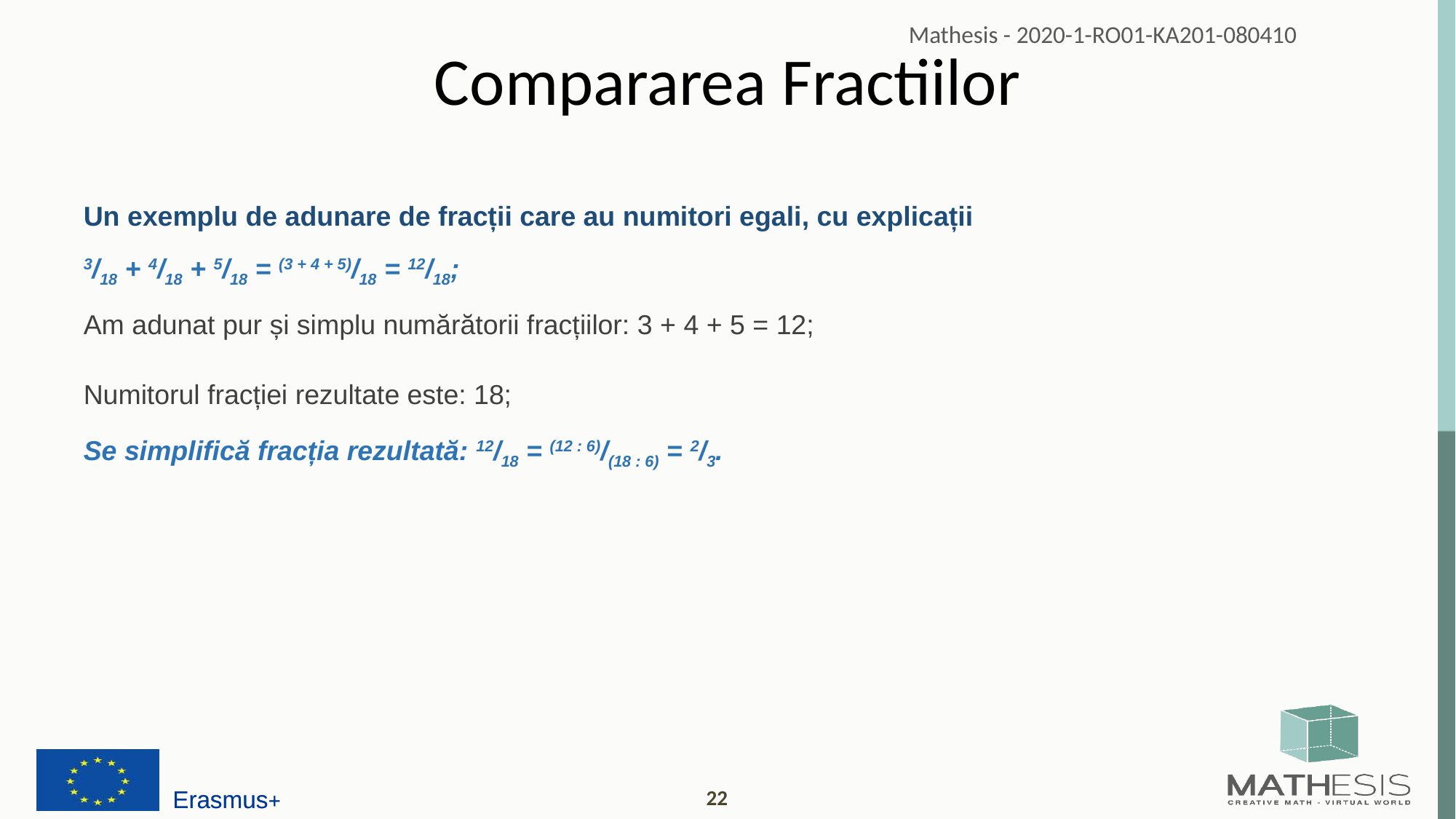

# Compararea Fractiilor
Un exemplu de adunare de fracții care au numitori egali, cu explicații
3/18 + 4/18 + 5/18 = (3 + 4 + 5)/18 = 12/18;
Am adunat pur și simplu numărătorii fracțiilor: 3 + 4 + 5 = 12;
Numitorul fracției rezultate este: 18;
Se simplifică fracția rezultată: 12/18 = (12 : 6)/(18 : 6) = 2/3.